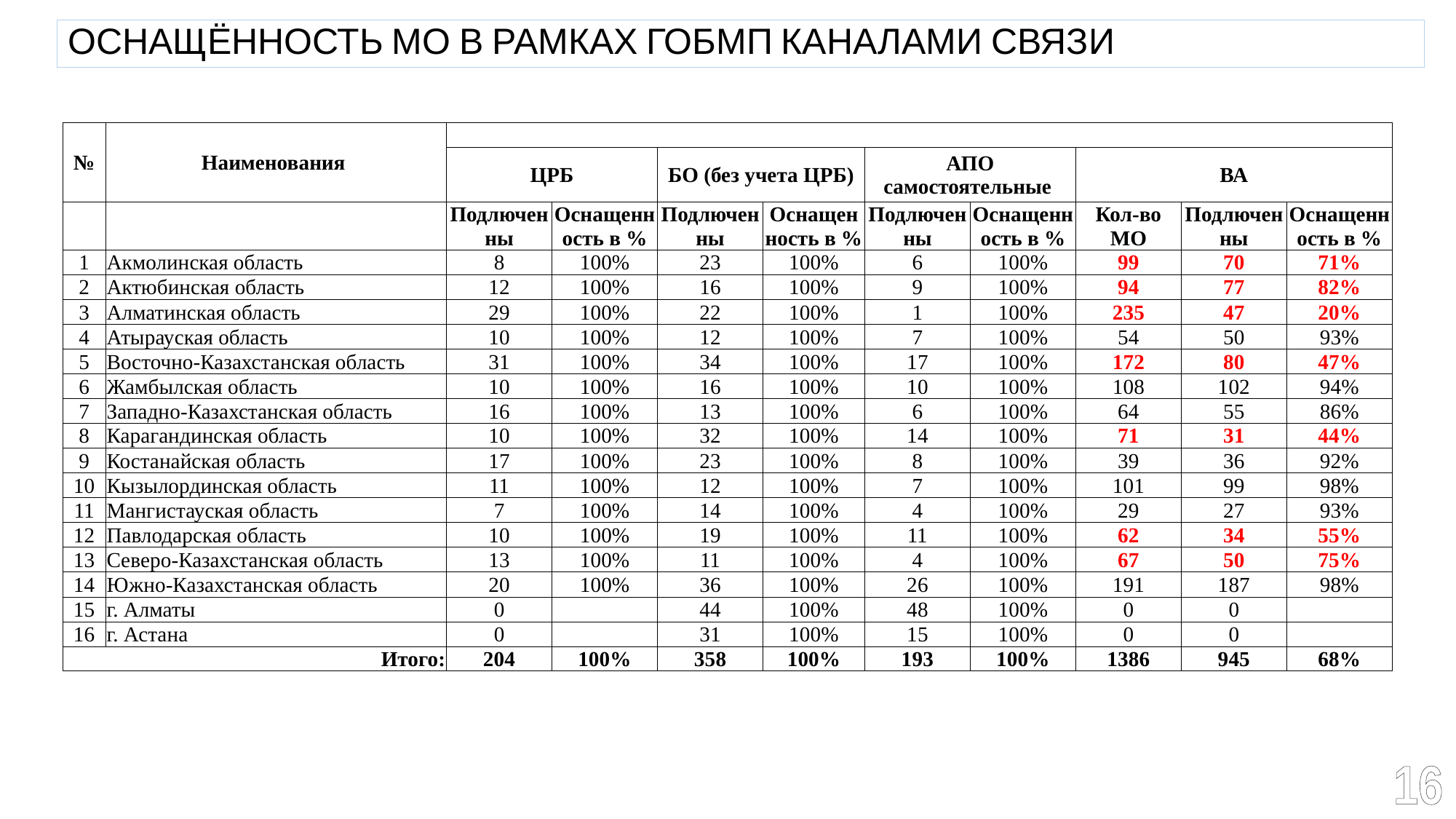

# ОСНАЩЁННОСТЬ МО В РАМКАХ ГОБМП КАНАЛАМИ СВЯЗИ
| № | Наименования |  |  |  |  |  |  |  |  |  |
| --- | --- | --- | --- | --- | --- | --- | --- | --- | --- | --- |
|  |  | ЦРБ |  | БО (без учета ЦРБ) |  | АПО самостоятельные |  | ВА |  |  |
|  |  | Подлюченны | Оснащенность в % | Подлюченны | Оснащенность в % | Подлюченны | Оснащенность в % | Кол-во МО | Подлюченны | Оснащенность в % |
| 1 | Акмолинская область | 8 | 100% | 23 | 100% | 6 | 100% | 99 | 70 | 71% |
| 2 | Актюбинская область | 12 | 100% | 16 | 100% | 9 | 100% | 94 | 77 | 82% |
| 3 | Алматинская область | 29 | 100% | 22 | 100% | 1 | 100% | 235 | 47 | 20% |
| 4 | Атырауская область | 10 | 100% | 12 | 100% | 7 | 100% | 54 | 50 | 93% |
| 5 | Восточно-Казахстанская область | 31 | 100% | 34 | 100% | 17 | 100% | 172 | 80 | 47% |
| 6 | Жамбылская область | 10 | 100% | 16 | 100% | 10 | 100% | 108 | 102 | 94% |
| 7 | Западно-Казахстанская область | 16 | 100% | 13 | 100% | 6 | 100% | 64 | 55 | 86% |
| 8 | Карагандинская область | 10 | 100% | 32 | 100% | 14 | 100% | 71 | 31 | 44% |
| 9 | Костанайская область | 17 | 100% | 23 | 100% | 8 | 100% | 39 | 36 | 92% |
| 10 | Кызылординская область | 11 | 100% | 12 | 100% | 7 | 100% | 101 | 99 | 98% |
| 11 | Мангистауская область | 7 | 100% | 14 | 100% | 4 | 100% | 29 | 27 | 93% |
| 12 | Павлодарская область | 10 | 100% | 19 | 100% | 11 | 100% | 62 | 34 | 55% |
| 13 | Северо-Казахстанская область | 13 | 100% | 11 | 100% | 4 | 100% | 67 | 50 | 75% |
| 14 | Южно-Казахстанская область | 20 | 100% | 36 | 100% | 26 | 100% | 191 | 187 | 98% |
| 15 | г. Алматы | 0 |  | 44 | 100% | 48 | 100% | 0 | 0 |  |
| 16 | г. Астана | 0 |  | 31 | 100% | 15 | 100% | 0 | 0 |  |
| Итого: |  | 204 | 100% | 358 | 100% | 193 | 100% | 1386 | 945 | 68% |
16